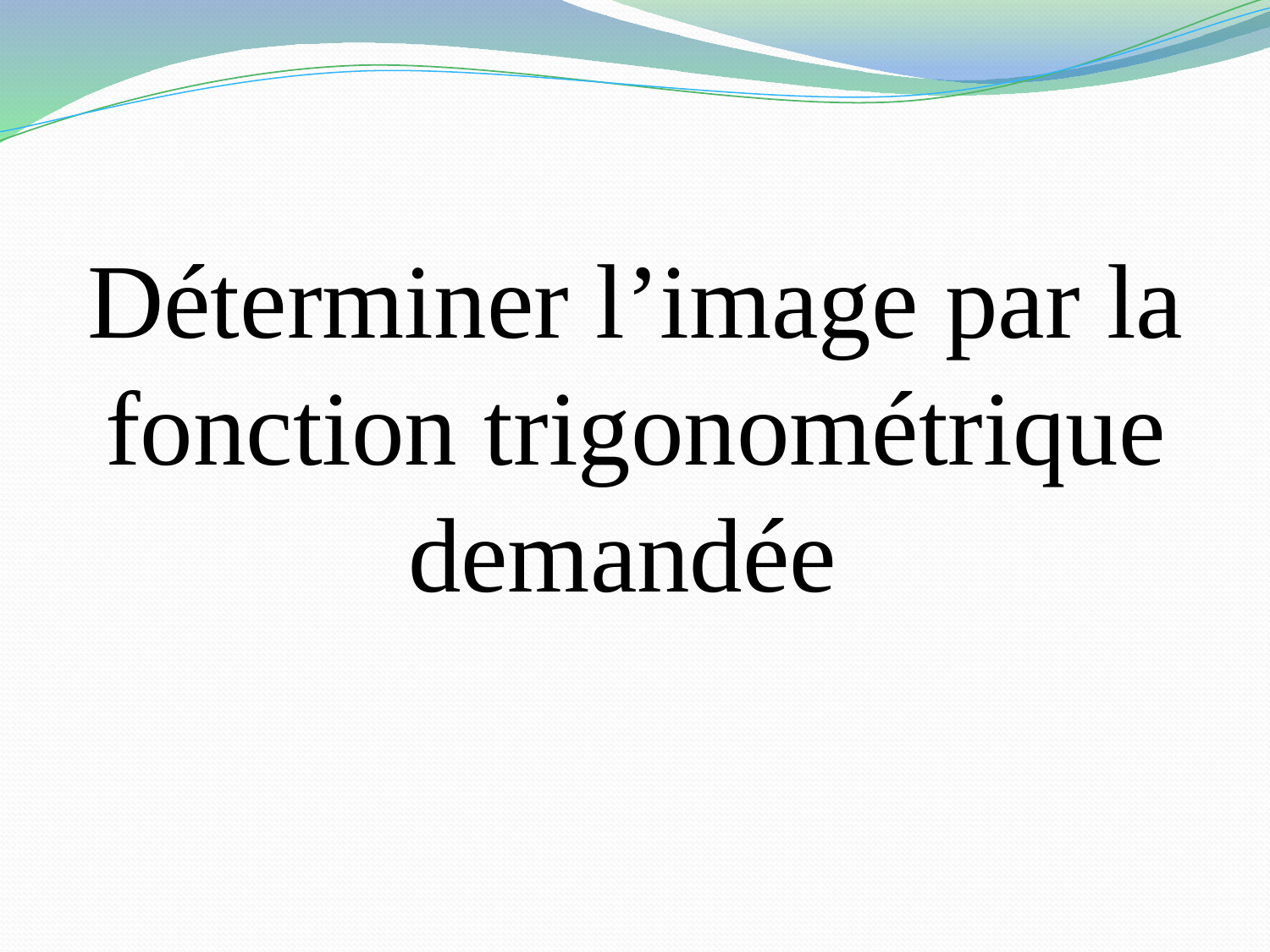

Déterminer l’image par la fonction trigonométrique demandée